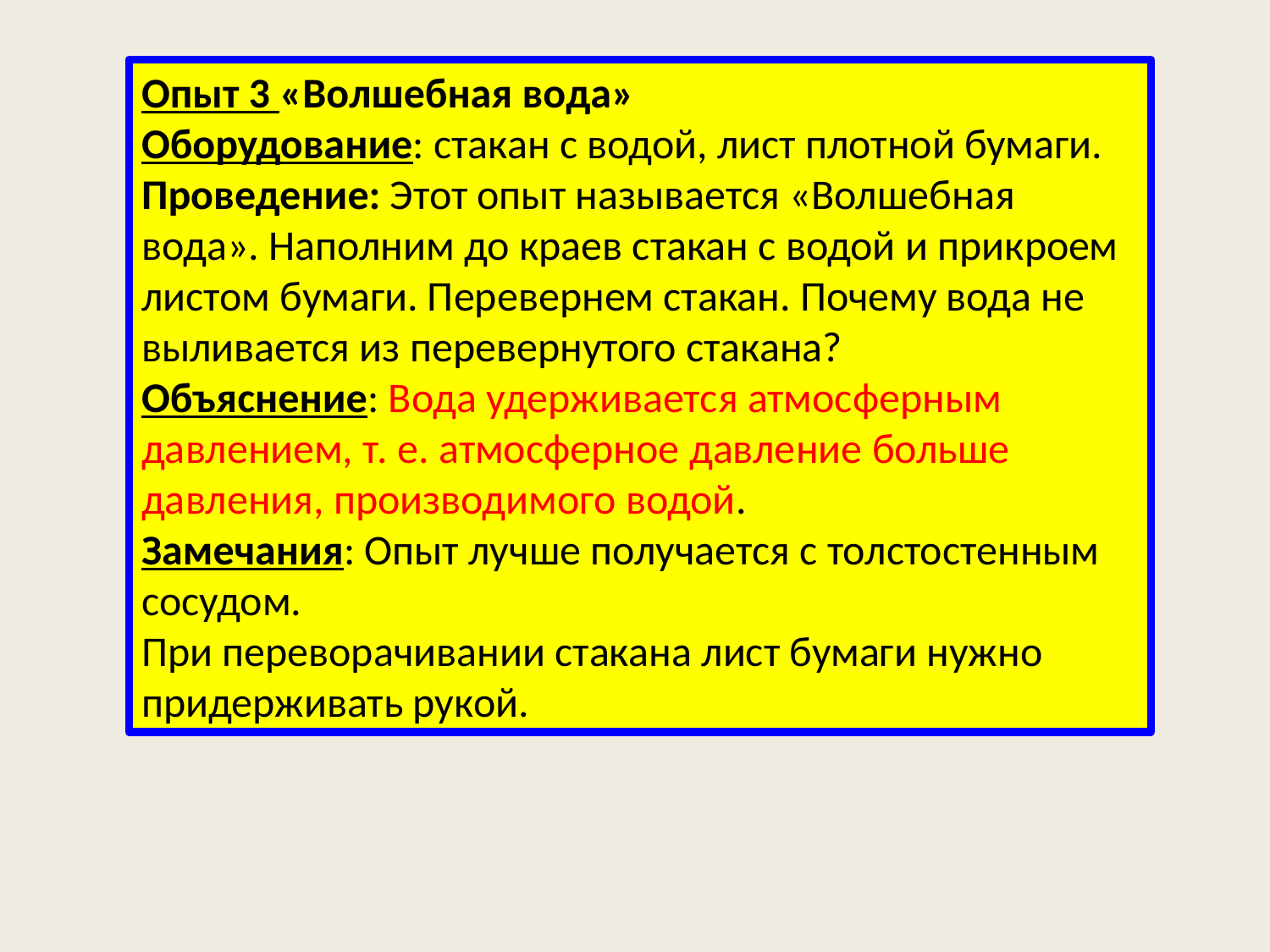

Опыт 3 «Волшебная вода»
Оборудование: стакан с водой, лист плотной бумаги.
Проведение: Этот опыт называется «Волшебная вода». Наполним до краев стакан с водой и прикроем листом бумаги. Перевернем стакан. Почему вода не выливается из перевернутого стакана?
Объяснение: Вода удерживается атмосферным давлением, т. е. атмосферное давление больше давления, производимого водой.
Замечания: Опыт лучше получается с толстостенным сосудом.
При переворачивании стакана лист бумаги нужно придерживать рукой.